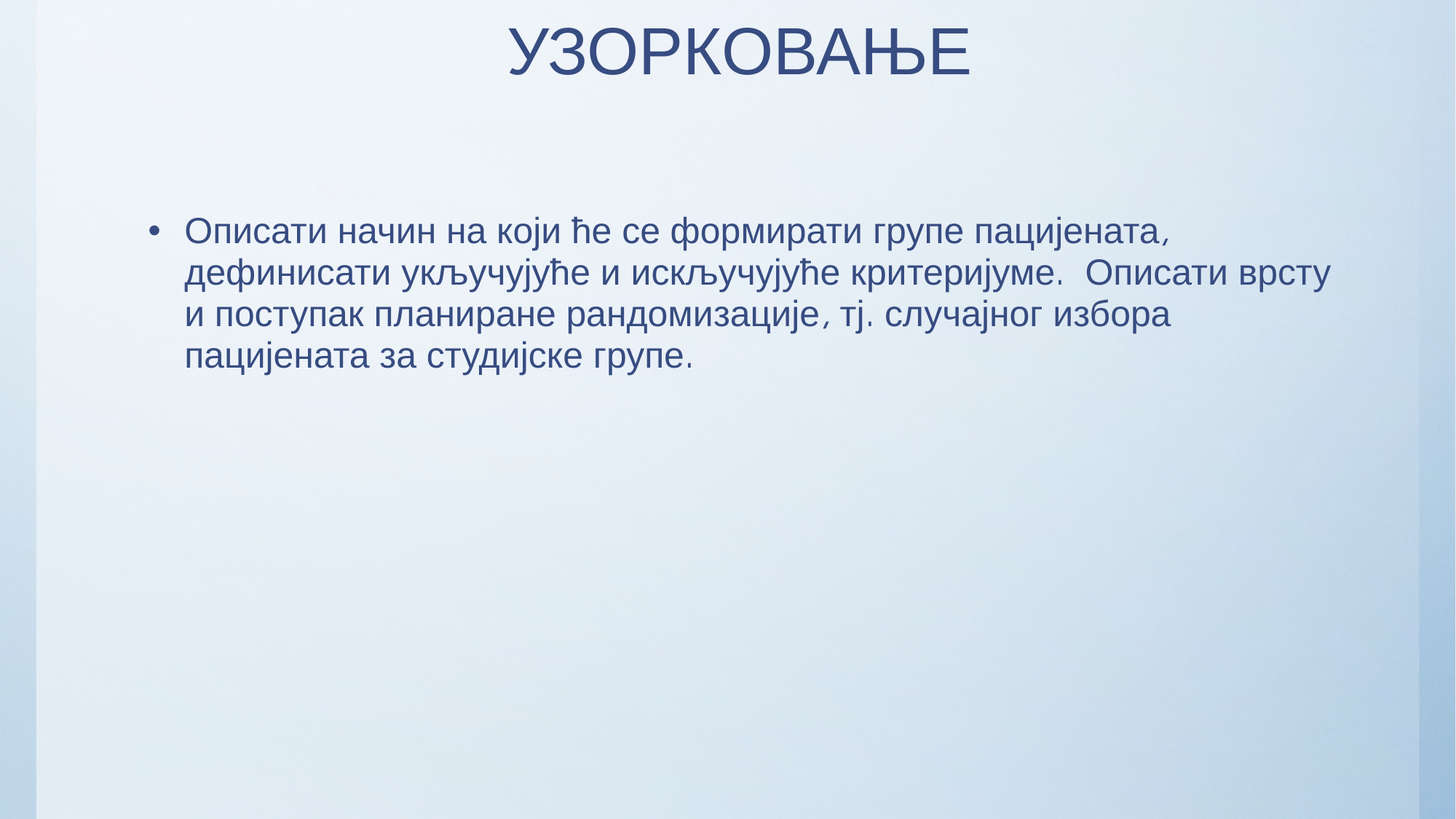

# УЗОРКОВАЊЕ
Описати начин на који ће се формирати групе пацијената, дефинисати укључујуће и искључујуће критеријуме.  Описати врсту и поступак планиране рандомизације, тј. случајног избора пацијената за студијске групе.